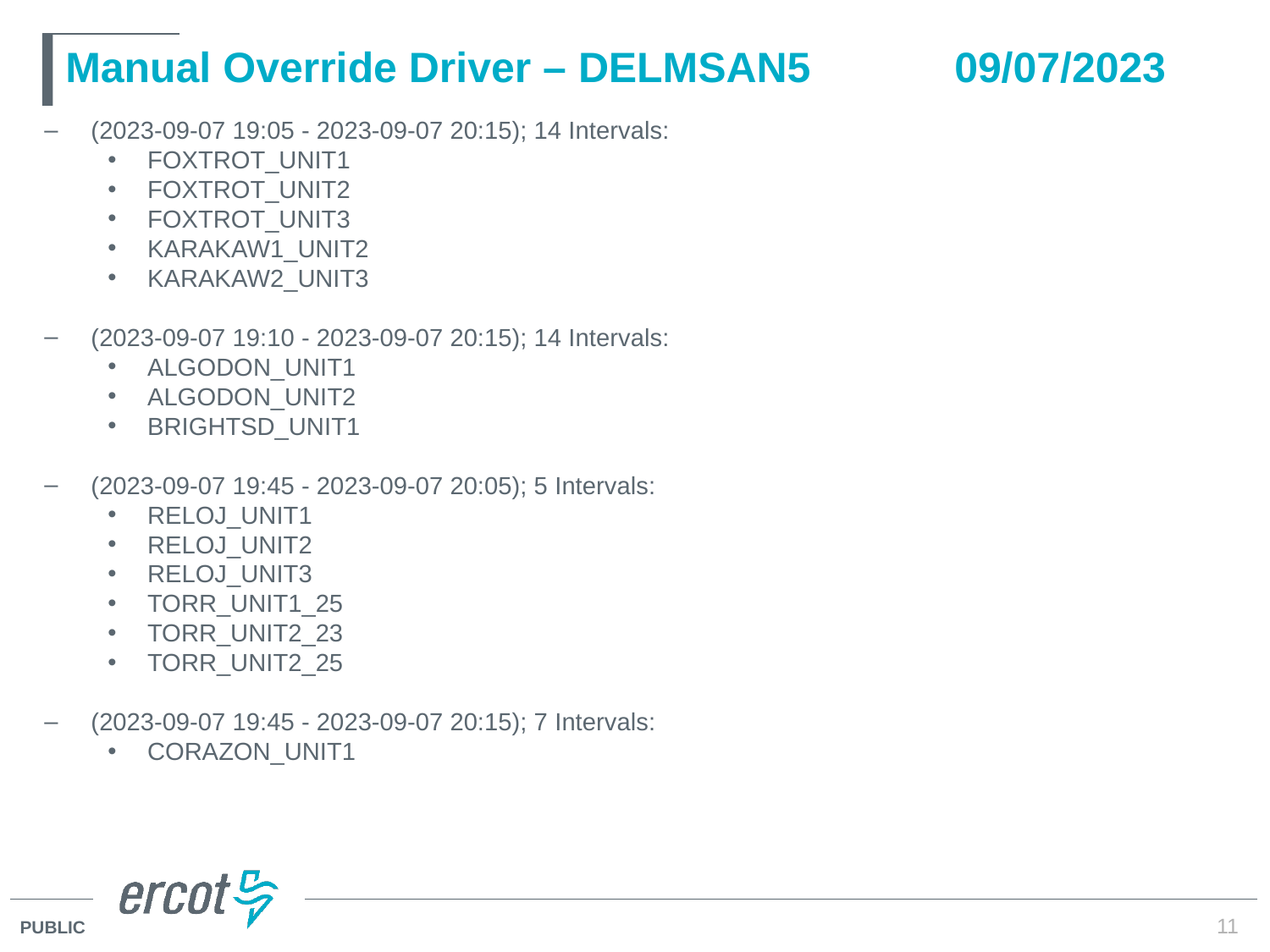

# Manual Override Driver – DELMSAN5		09/07/2023
 (2023-09-07 19:05 - 2023-09-07 20:15); 14 Intervals:
FOXTROT_UNIT1
FOXTROT_UNIT2
FOXTROT_UNIT3
KARAKAW1_UNIT2
KARAKAW2_UNIT3

 (2023-09-07 19:10 - 2023-09-07 20:15); 14 Intervals:
ALGODON_UNIT1
ALGODON_UNIT2
BRIGHTSD_UNIT1

 (2023-09-07 19:45 - 2023-09-07 20:05); 5 Intervals:
RELOJ_UNIT1
RELOJ_UNIT2
RELOJ_UNIT3
TORR_UNIT1_25
TORR_UNIT2_23
TORR_UNIT2_25

 (2023-09-07 19:45 - 2023-09-07 20:15); 7 Intervals:
CORAZON_UNIT1
11